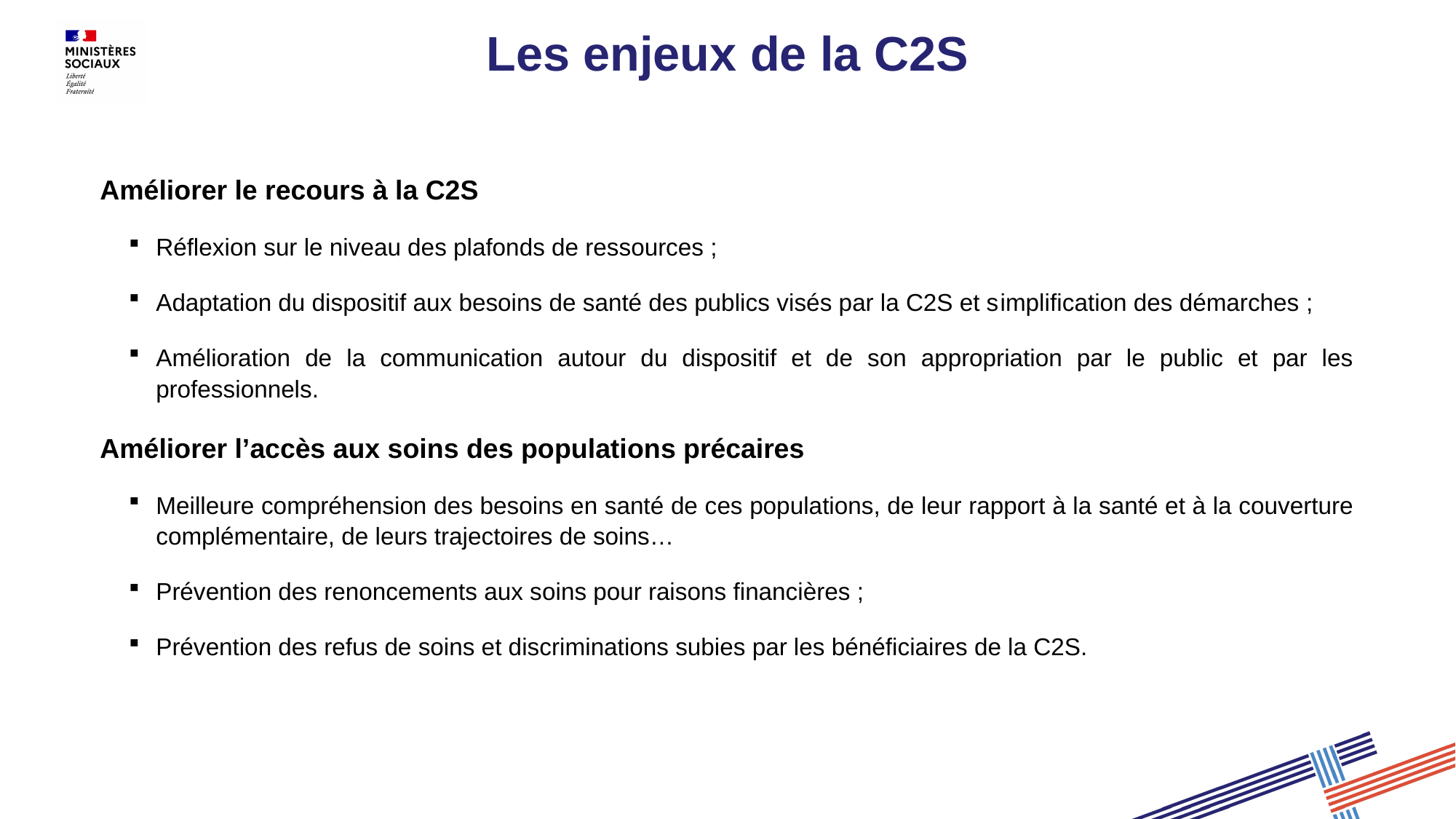

# Les enjeux de la C2S
Améliorer le recours à la C2S
Réflexion sur le niveau des plafonds de ressources ;
Adaptation du dispositif aux besoins de santé des publics visés par la C2S et simplification des démarches ;
Amélioration de la communication autour du dispositif et de son appropriation par le public et par les professionnels.

Améliorer l’accès aux soins des populations précaires
Meilleure compréhension des besoins en santé de ces populations, de leur rapport à la santé et à la couverture complémentaire, de leurs trajectoires de soins…
Prévention des renoncements aux soins pour raisons financières ;
Prévention des refus de soins et discriminations subies par les bénéficiaires de la C2S.